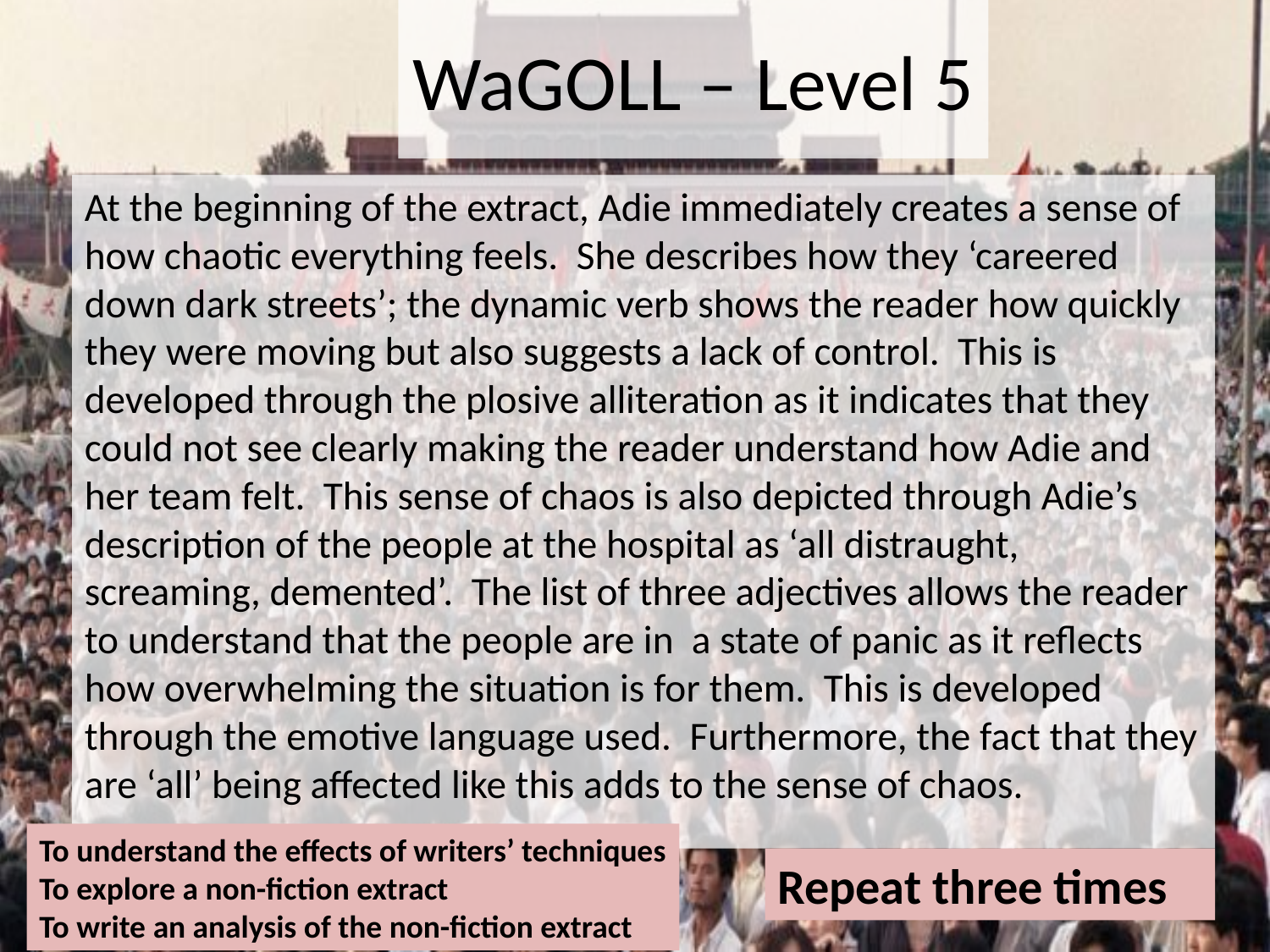

# WaGOLL – Level 5
At the beginning of the extract, Adie immediately creates a sense of how chaotic everything feels.  She describes how they ‘careered down dark streets’; the dynamic verb shows the reader how quickly they were moving but also suggests a lack of control.  This is developed through the plosive alliteration as it indicates that they could not see clearly making the reader understand how Adie and her team felt.  This sense of chaos is also depicted through Adie’s description of the people at the hospital as ‘all distraught, screaming, demented’.  The list of three adjectives allows the reader to understand that the people are in  a state of panic as it reflects how overwhelming the situation is for them.  This is developed through the emotive language used.  Furthermore, the fact that they are ‘all’ being affected like this adds to the sense of chaos.
To understand the effects of writers’ techniques
To explore a non-fiction extract
To write an analysis of the non-fiction extract
Repeat three times